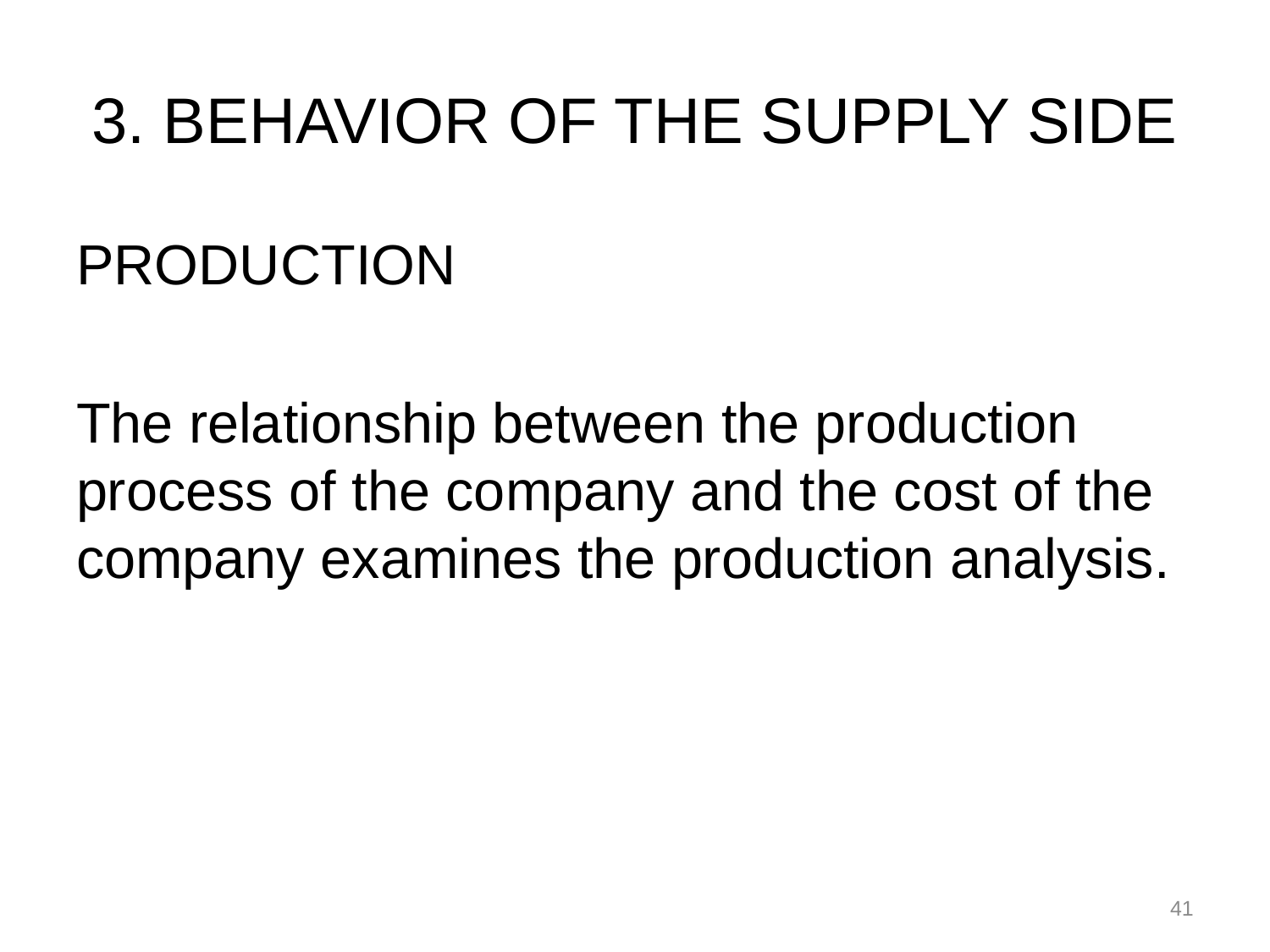

# 3. BEHAVIOR OF THE SUPPLY SIDE
PRODUCTION

The relationship between the production process of the company and the cost of the company examines the production analysis.
41